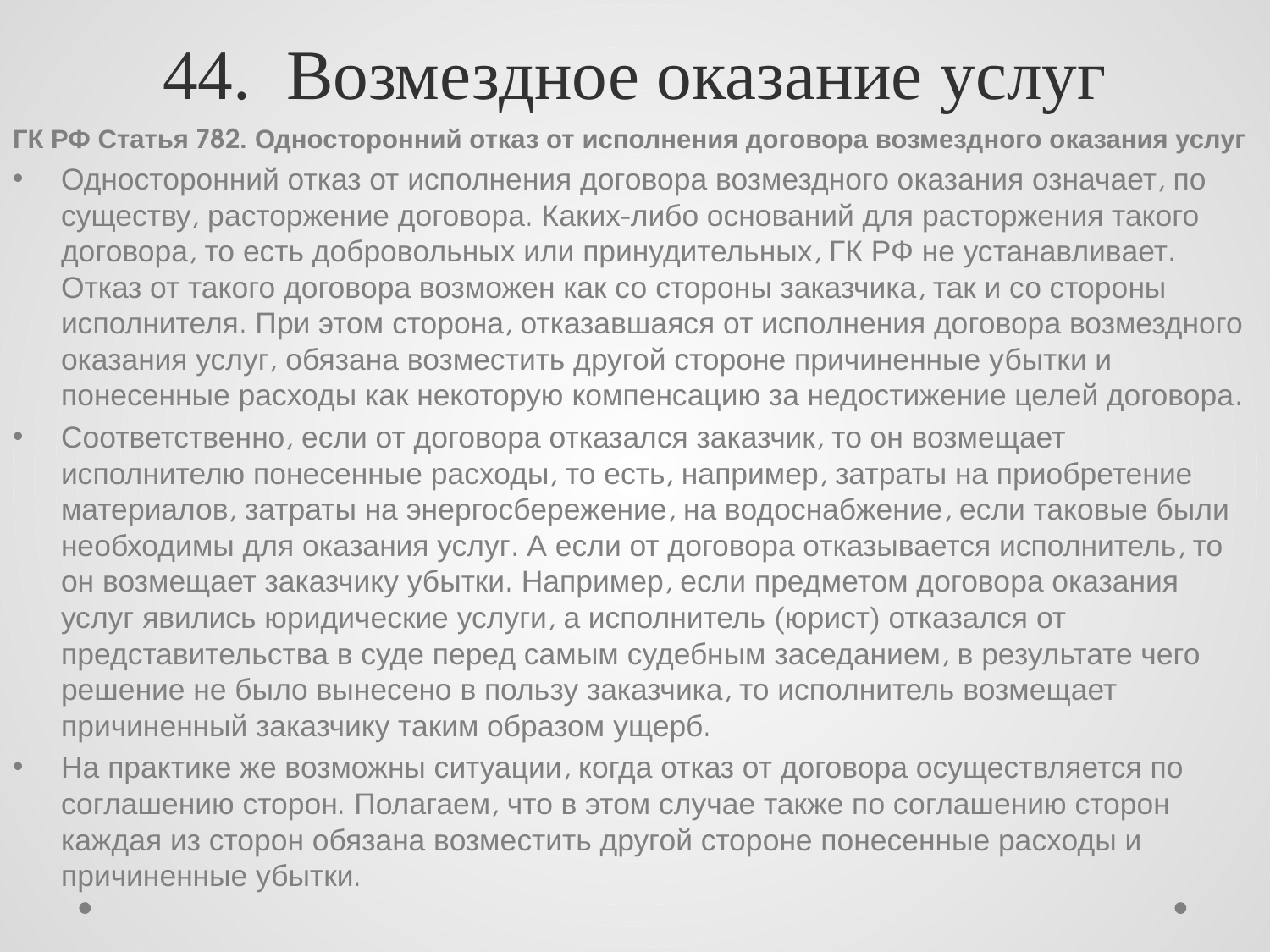

# 44.  Возмездное оказание услуг
ГК РФ Статья 782. Односторонний отказ от исполнения договора возмездного оказания услуг
Односторонний отказ от исполнения договора возмездного оказания означает, по существу, расторжение договора. Каких-либо оснований для расторжения такого договора, то есть добровольных или принудительных, ГК РФ не устанавливает. Отказ от такого договора возможен как со стороны заказчика, так и со стороны исполнителя. При этом сторона, отказавшаяся от исполнения договора возмездного оказания услуг, обязана возместить другой стороне причиненные убытки и понесенные расходы как некоторую компенсацию за недостижение целей договора.
Соответственно, если от договора отказался заказчик, то он возмещает исполнителю понесенные расходы, то есть, например, затраты на приобретение материалов, затраты на энергосбережение, на водоснабжение, если таковые были необходимы для оказания услуг. А если от договора отказывается исполнитель, то он возмещает заказчику убытки. Например, если предметом договора оказания услуг явились юридические услуги, а исполнитель (юрист) отказался от представительства в суде перед самым судебным заседанием, в результате чего решение не было вынесено в пользу заказчика, то исполнитель возмещает причиненный заказчику таким образом ущерб.
На практике же возможны ситуации, когда отказ от договора осуществляется по соглашению сторон. Полагаем, что в этом случае также по соглашению сторон каждая из сторон обязана возместить другой стороне понесенные расходы и причиненные убытки.